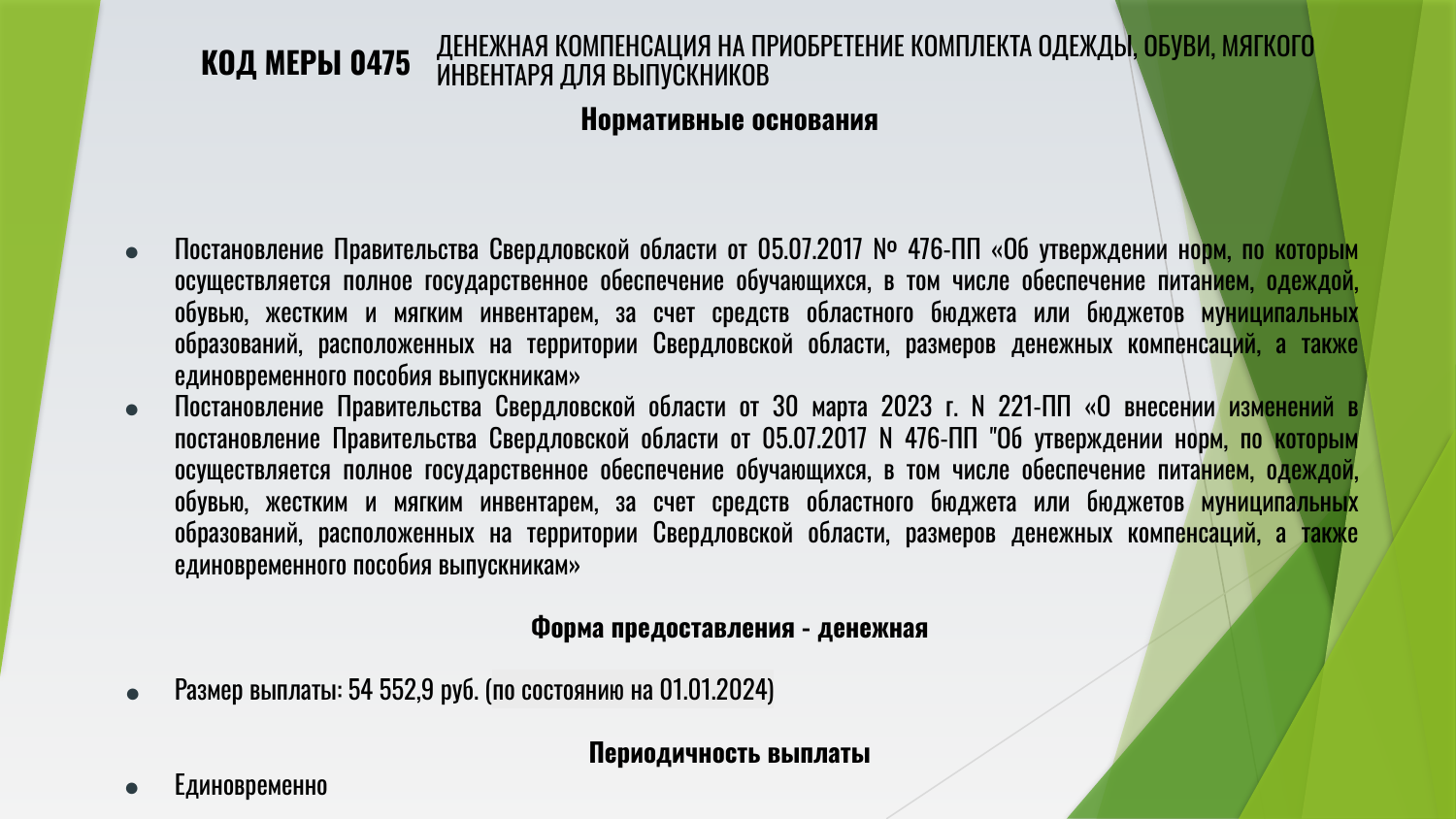

# ДЕНЕЖНАЯ КОМПЕНСАЦИЯ НА ПРИОБРЕТЕНИЕ КОМПЛЕКТА ОДЕЖДЫ, ОБУВИ, МЯГКОГО ИНВЕНТАРЯ ДЛЯ ВЫПУСКНИКОВ
КОД МЕРЫ 0475

Нормативные основания

Постановление Правительства Свердловской области от 05.07.2017 № 476-ПП «Об утверждении норм, по которым осуществляется полное государственное обеспечение обучающихся, в том числе обеспечение питанием, одеждой, обувью, жестким и мягким инвентарем, за счет средств областного бюджета или бюджетов муниципальных образований, расположенных на территории Свердловской области, размеров денежных компенсаций, а также единовременного пособия выпускникам»
Постановление Правительства Свердловской области от 30 марта 2023 г. N 221-ПП «О внесении изменений в постановление Правительства Свердловской области от 05.07.2017 N 476-ПП "Об утверждении норм, по которым осуществляется полное государственное обеспечение обучающихся, в том числе обеспечение питанием, одеждой, обувью, жестким и мягким инвентарем, за счет средств областного бюджета или бюджетов муниципальных образований, расположенных на территории Свердловской области, размеров денежных компенсаций, а также единовременного пособия выпускникам»

Форма предоставления - денежная

Размер выплаты: 54 552,9 руб. (по состоянию на 01.01.2024)

Периодичность выплаты
Единовременно